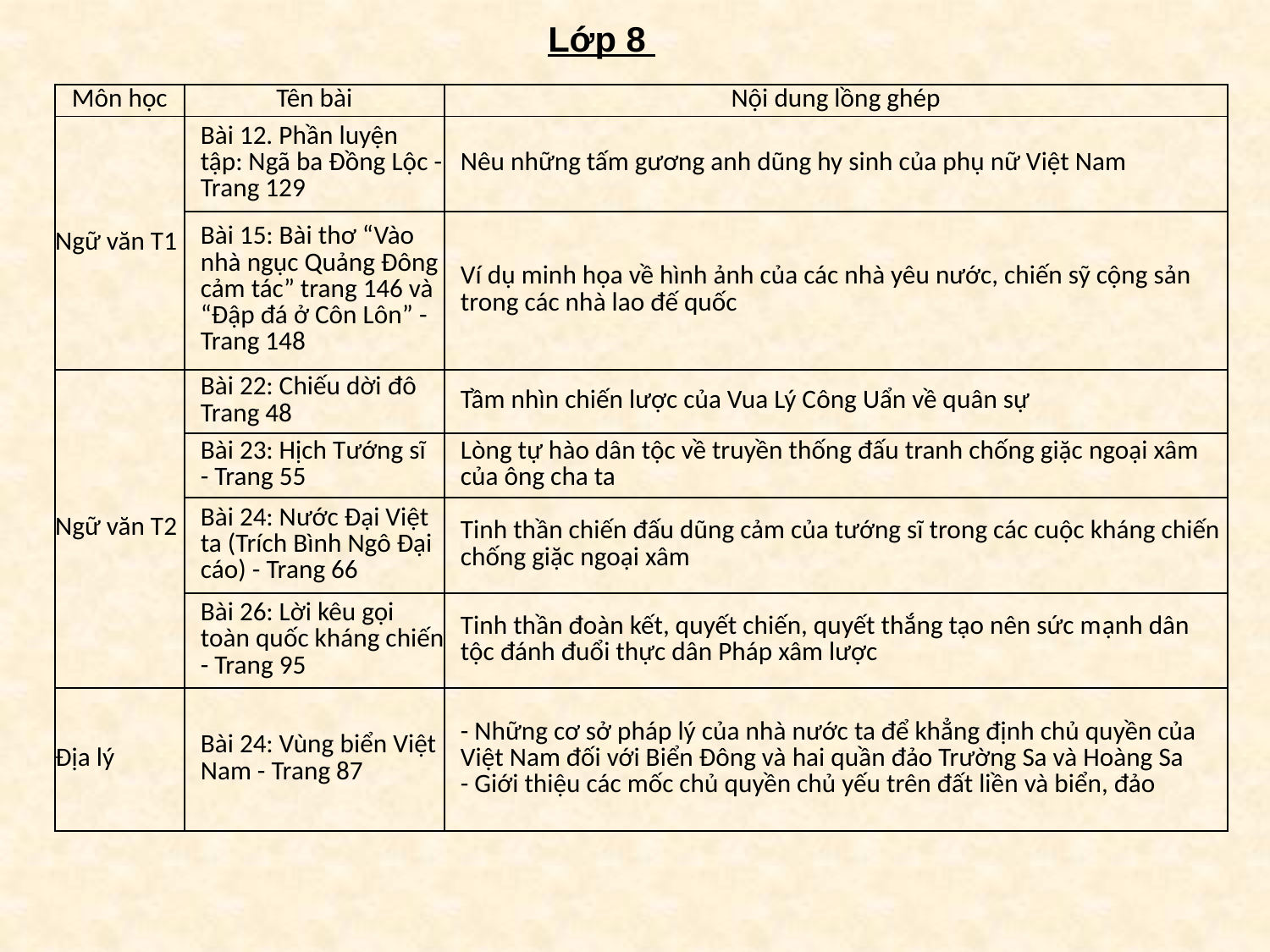

Lớp 8
| Môn học | Tên bài | Nội dung lồng ghép |
| --- | --- | --- |
| Ngữ văn T1 | Bài 12. Phần luyện tập: Ngã ba Đồng Lộc - Trang 129 | Nêu những tấm gương anh dũng hy sinh của phụ nữ Việt Nam |
|  | Bài 15: Bài thơ “Vào nhà ngục Quảng Đông cảm tác” trang 146 và “Đập đá ở Côn Lôn” - Trang 148 | Ví dụ minh họa về hình ảnh của các nhà yêu nước, chiến sỹ cộng sản trong các nhà lao đế quốc |
| Ngữ văn T2 | Bài 22: Chiếu dời đô Trang 48 | Tầm nhìn chiến lược của Vua Lý Công Uẩn về quân sự |
|  | Bài 23: Hịch Tướng sĩ - Trang 55 | Lòng tự hào dân tộc về truyền thống đấu tranh chống giặc ngoại xâm của ông cha ta |
|  | Bài 24: Nước Đại Việt ta (Trích Bình Ngô Đại cáo) - Trang 66 | Tinh thần chiến đấu dũng cảm của tướng sĩ trong các cuộc kháng chiến chống giặc ngoại xâm |
|  | Bài 26: Lời kêu gọi toàn quốc kháng chiến - Trang 95 | Tinh thần đoàn kết, quyết chiến, quyết thắng tạo nên sức mạnh dân tộc đánh đuổi thực dân Pháp xâm lược |
| Địa lý | Bài 24: Vùng biển Việt Nam - Trang 87 | - Những cơ sở pháp lý của nhà nước ta để khẳng định chủ quyền của Việt Nam đối với Biển Đông và hai quần đảo Trường Sa và Hoàng Sa - Giới thiệu các mốc chủ quyền chủ yếu trên đất liền và biển, đảo |